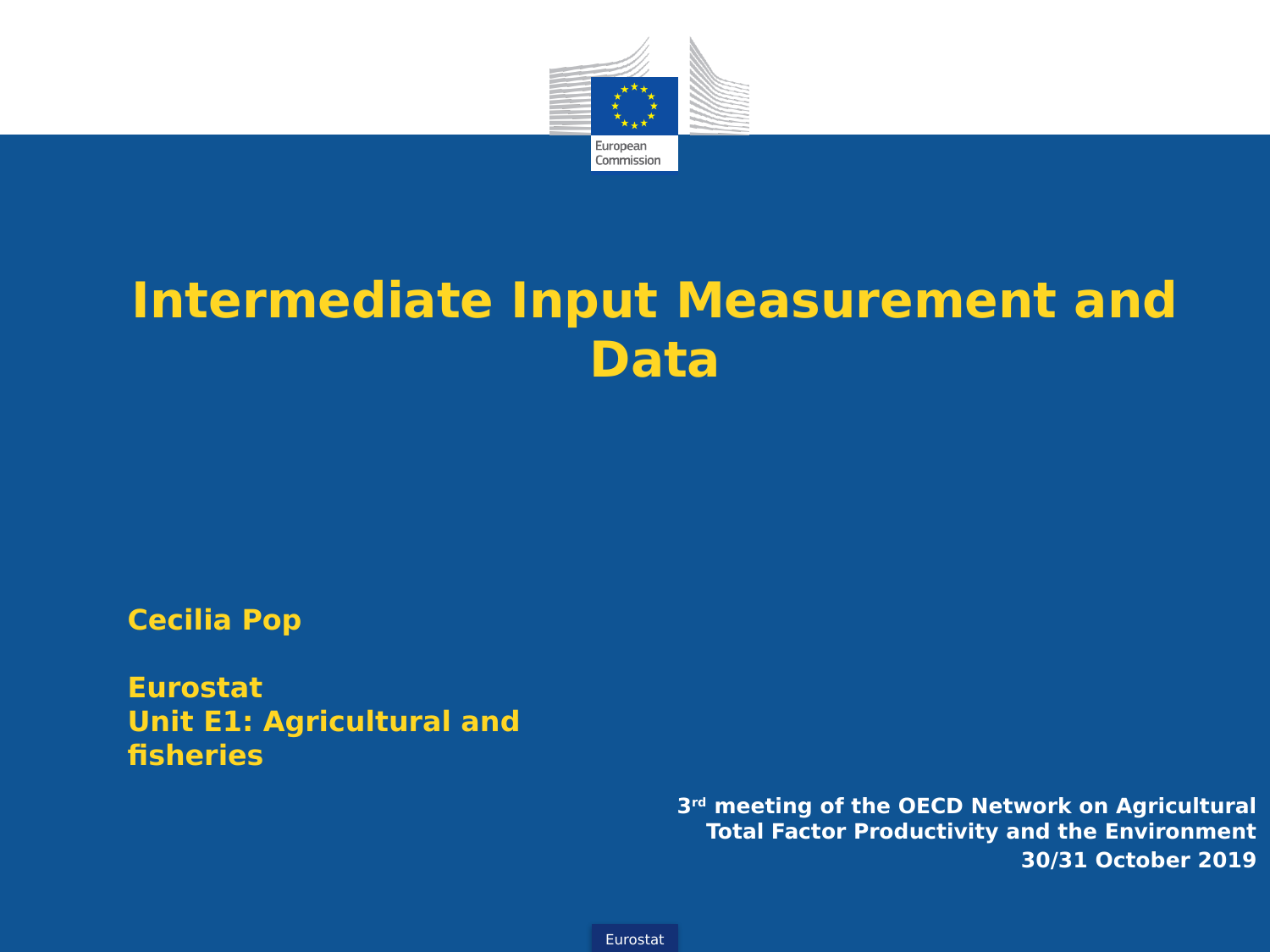

# Intermediate Input Measurement and Data
Cecilia Pop

Eurostat
Unit E1: Agricultural and fisheries
					3rd meeting of the OECD Network on Agricultural Total Factor Productivity and the Environment
30/31 October 2019